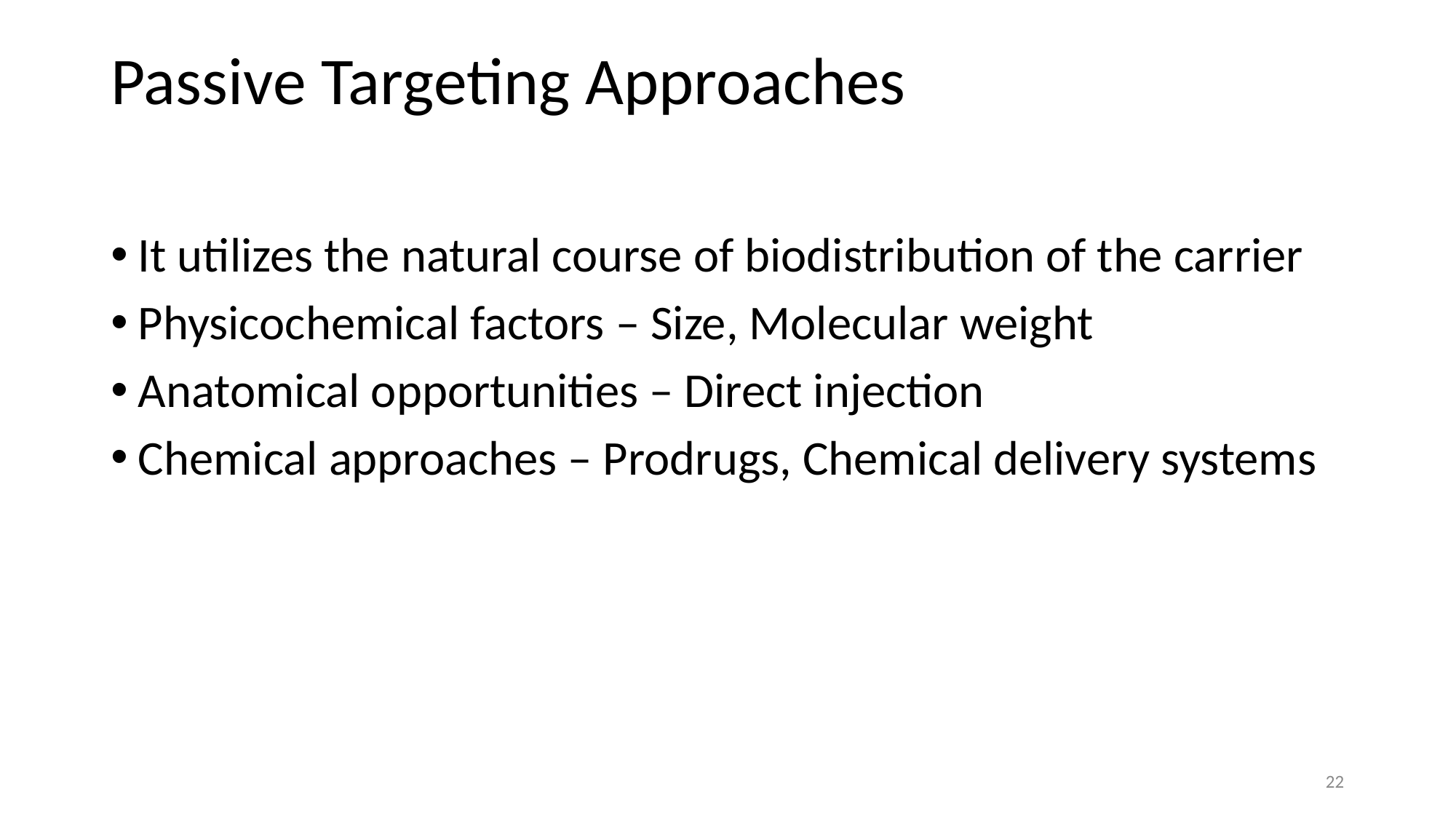

# Passive Targeting Approaches
It utilizes the natural course of biodistribution of the carrier
Physicochemical factors – Size, Molecular weight
Anatomical opportunities – Direct injection
Chemical approaches – Prodrugs, Chemical delivery systems

22